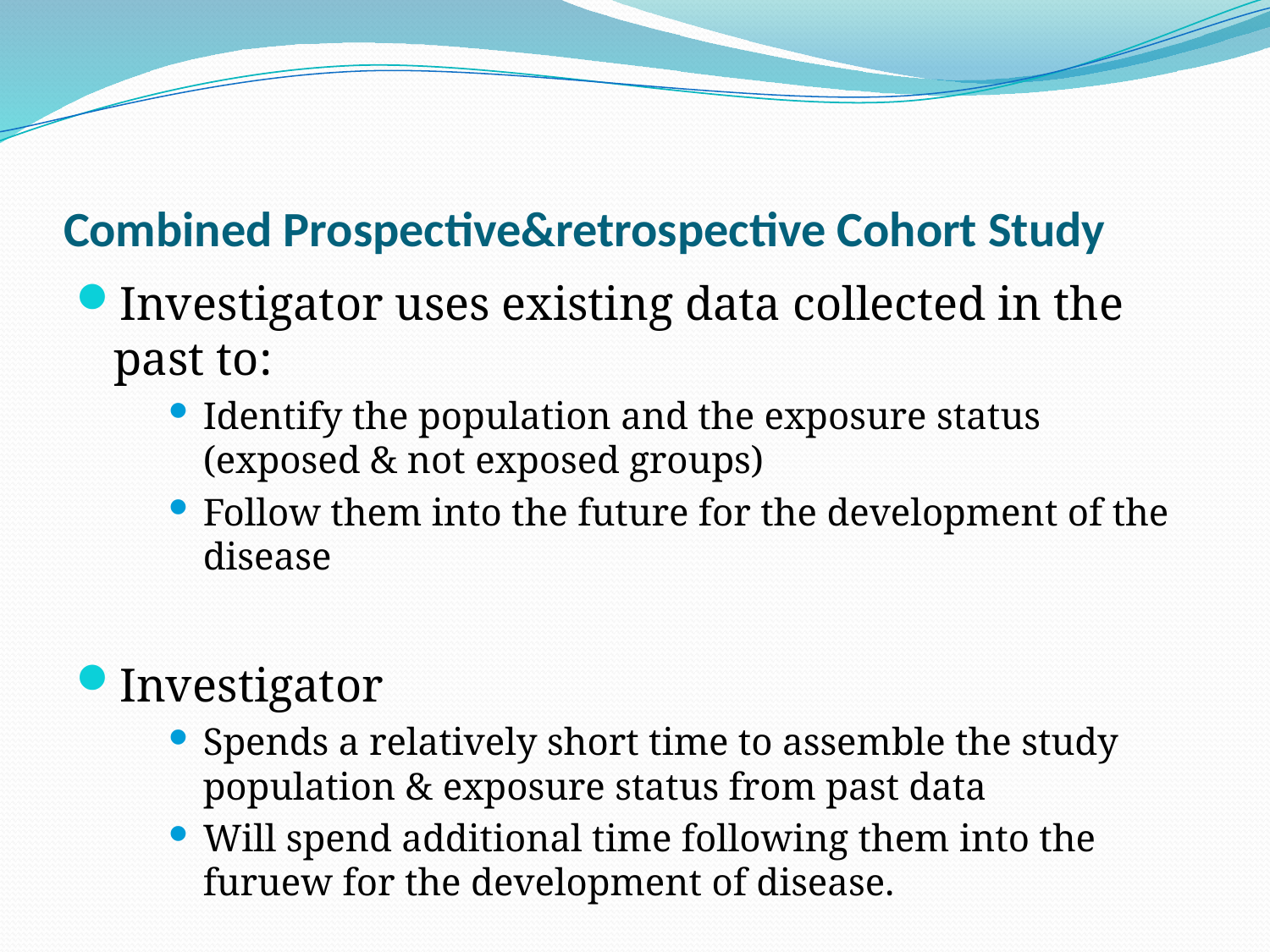

# Combined Prospective&retrospective Cohort Study
Investigator uses existing data collected in the past to:
Identify the population and the exposure status (exposed & not exposed groups)
Follow them into the future for the development of the disease

Investigator
Spends a relatively short time to assemble the study population & exposure status from past data
Will spend additional time following them into the furuew for the development of disease.